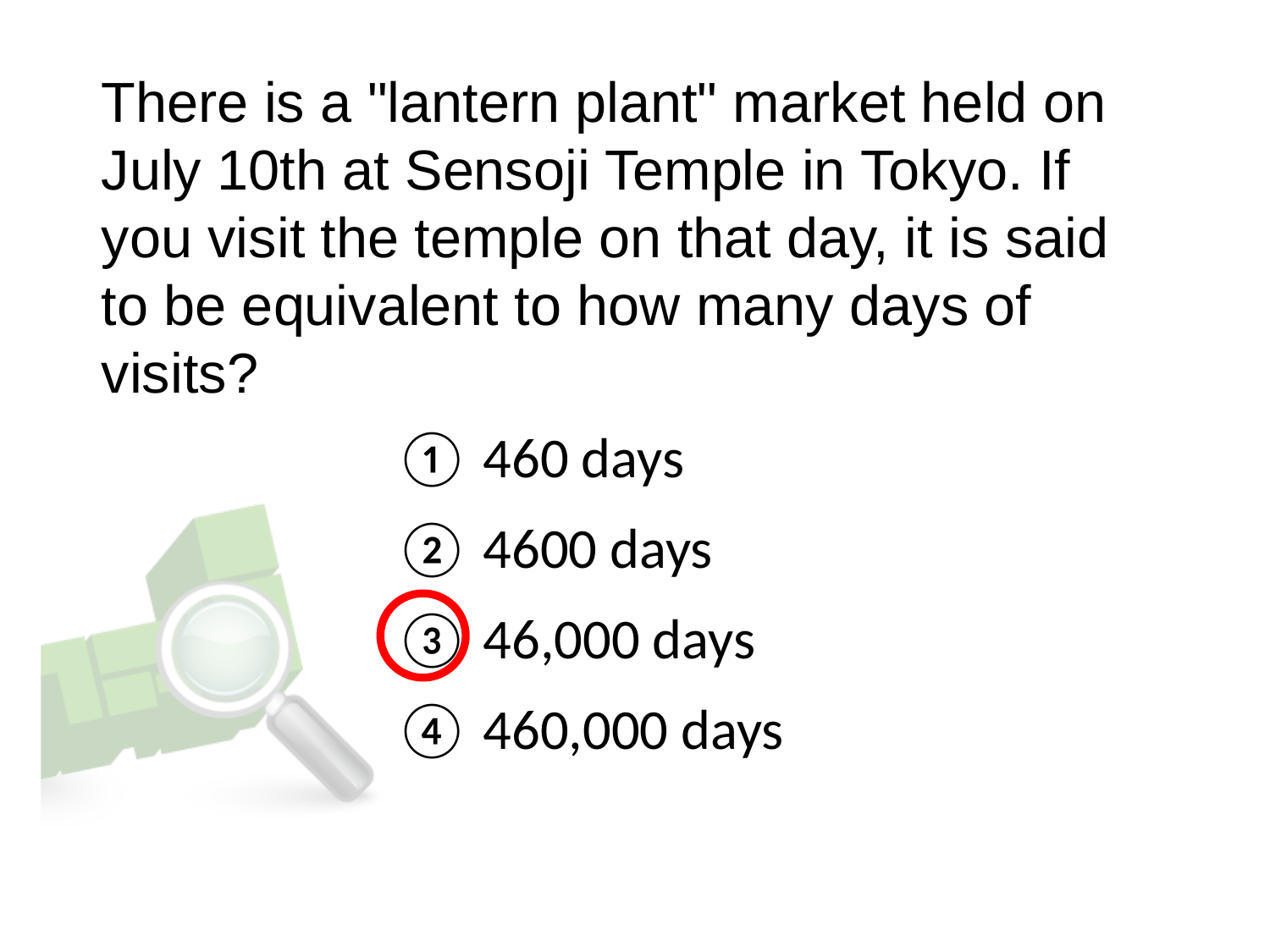

# There is a "lantern plant" market held on July 10th at Sensoji Temple in Tokyo. If you visit the temple on that day, it is said to be equivalent to how many days of visits?
① 460 days
② 4600 days
③ 46,000 days
④ 460,000 days